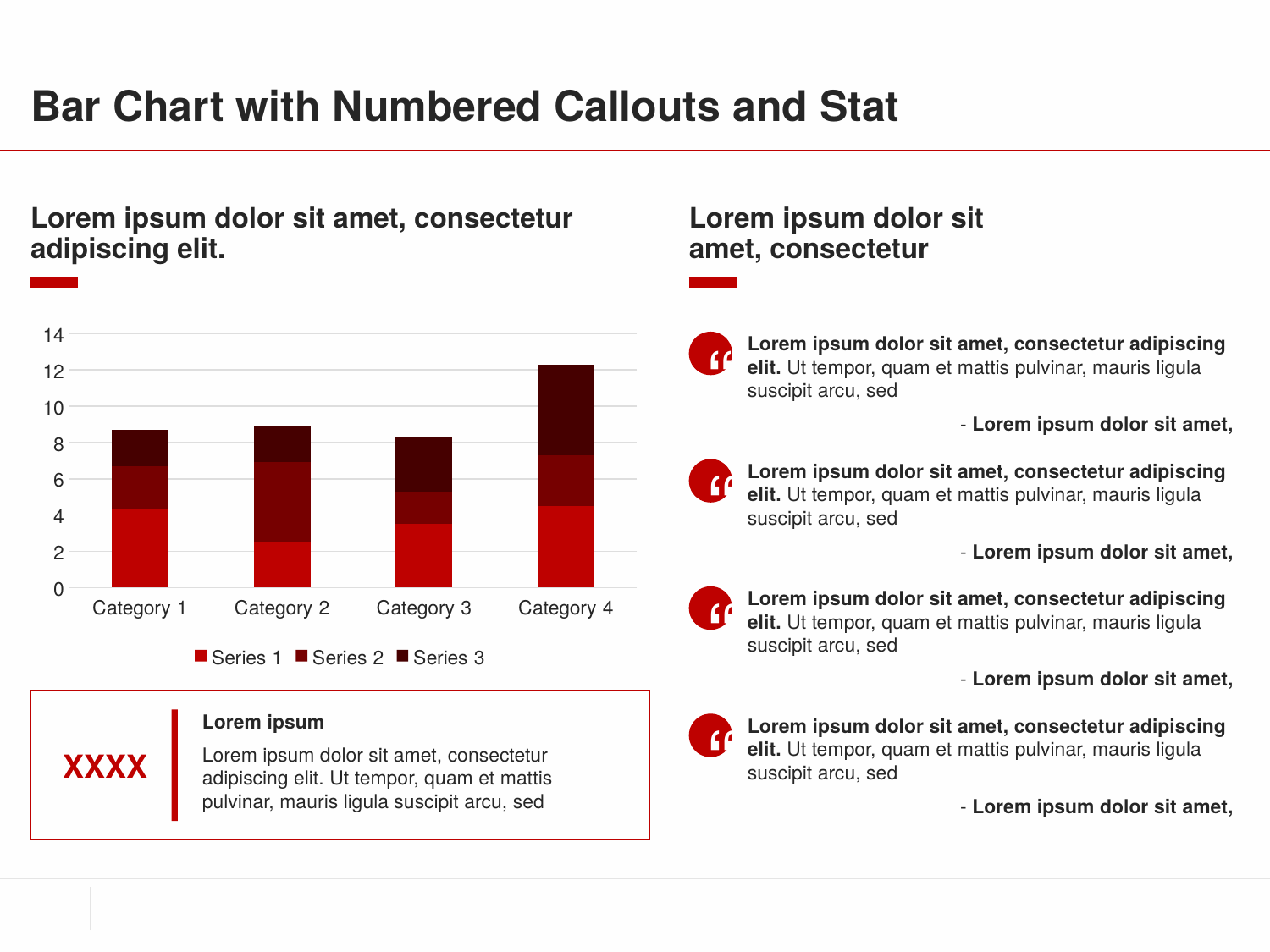

# Bar Chart with Numbered Callouts and Stat
Lorem ipsum dolor sit amet, consectetur adipiscing elit.
Lorem ipsum dolor sit
amet, consectetur

### Chart

| Category | Series 1 | Series 2 | Series 3 |
|---|---|---|---|
| Category 1 | 4.3 | 2.4 | 2.0 |
| Category 2 | 2.5 | 4.4 | 2.0 |
| Category 3 | 3.5 | 1.8 | 3.0 |
| Category 4 | 4.5 | 2.8 | 5.0 |
“
Lorem ipsum dolor sit amet, consectetur adipiscing elit. Ut tempor, quam et mattis pulvinar, mauris ligula suscipit arcu, sed
- Lorem ipsum dolor sit amet,
“
Lorem ipsum dolor sit amet, consectetur adipiscing elit. Ut tempor, quam et mattis pulvinar, mauris ligula suscipit arcu, sed
- Lorem ipsum dolor sit amet,
“
Lorem ipsum dolor sit amet, consectetur adipiscing elit. Ut tempor, quam et mattis pulvinar, mauris ligula suscipit arcu, sed
- Lorem ipsum dolor sit amet,

Lorem ipsum
“
Lorem ipsum dolor sit amet, consectetur adipiscing elit. Ut tempor, quam et mattis pulvinar, mauris ligula suscipit arcu, sed
- Lorem ipsum dolor sit amet,
XXXX
Lorem ipsum dolor sit amet, consectetur adipiscing elit. Ut tempor, quam et mattis pulvinar, mauris ligula suscipit arcu, sed